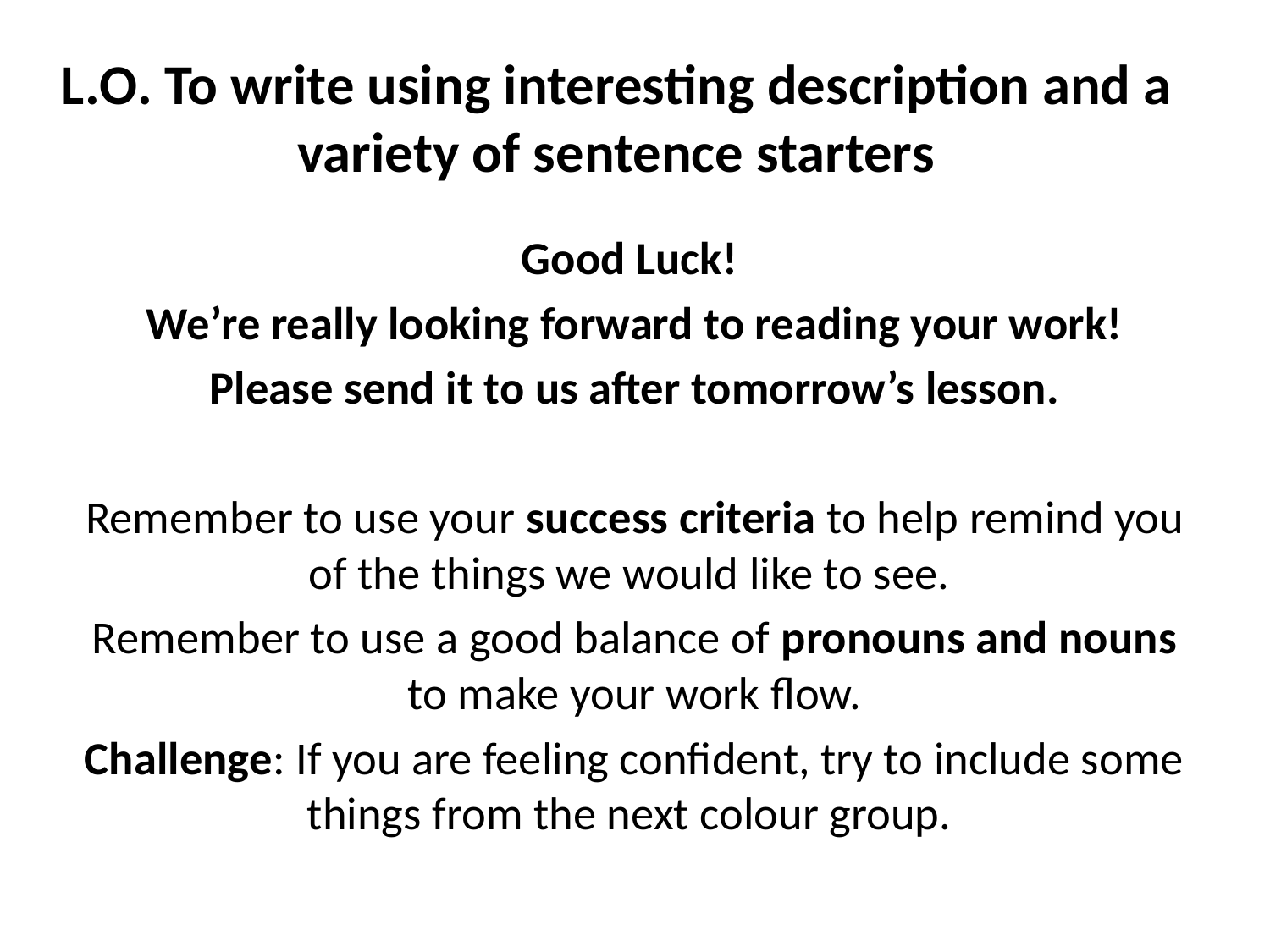

# L.O. To write using interesting description and a variety of sentence starters
Good Luck!
We’re really looking forward to reading your work!
Please send it to us after tomorrow’s lesson.

Remember to use your success criteria to help remind you of the things we would like to see.
Remember to use a good balance of pronouns and nouns to make your work flow.
Challenge: If you are feeling confident, try to include some things from the next colour group.